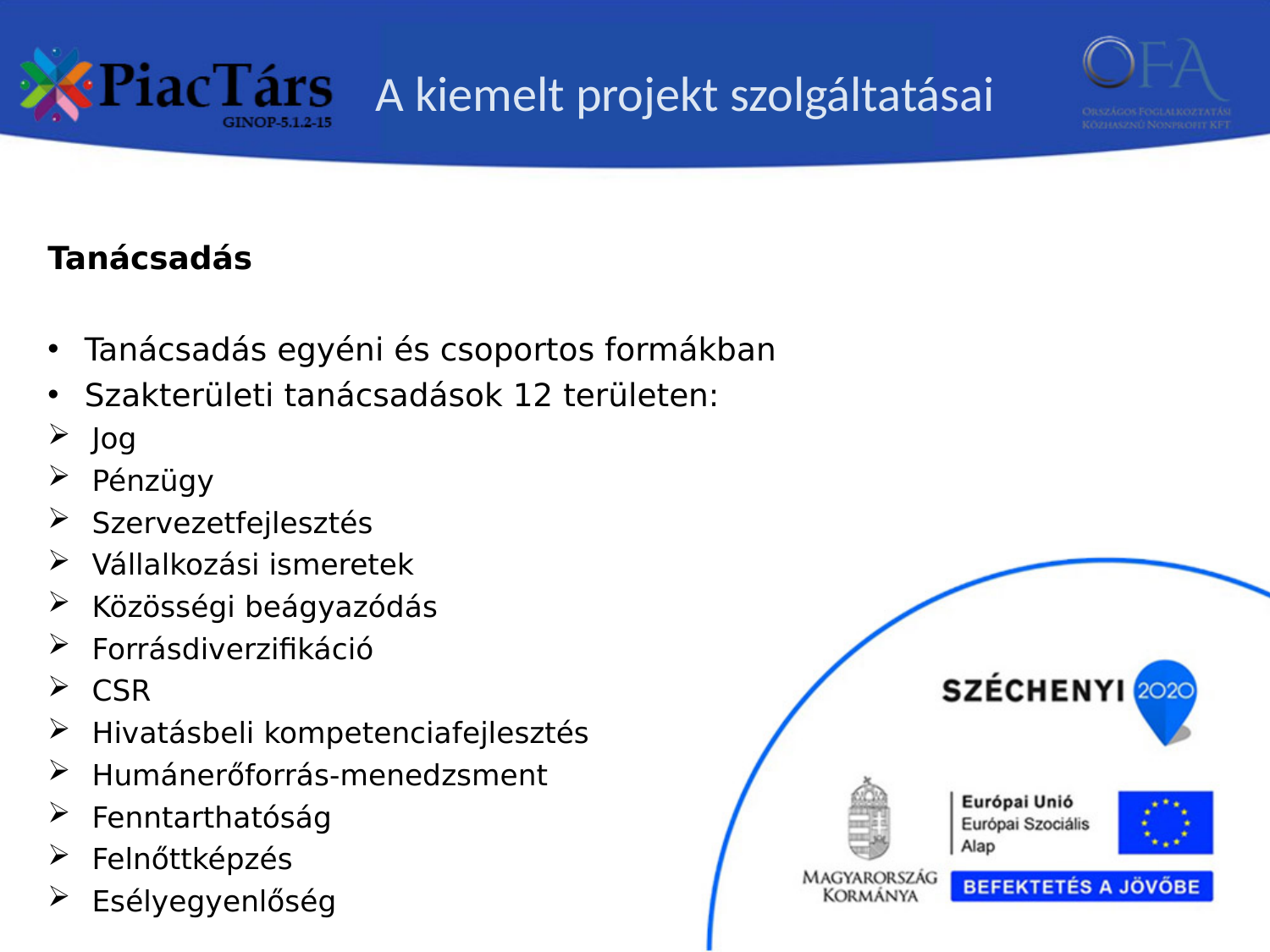

# A kiemelt projekt szolgáltatásai

Tanácsadás

Tanácsadás egyéni és csoportos formákban
Szakterületi tanácsadások 12 területen:
Jog
Pénzügy
Szervezetfejlesztés
Vállalkozási ismeretek
Közösségi beágyazódás
Forrásdiverzifikáció
CSR
Hivatásbeli kompetenciafejlesztés
Humánerőforrás-menedzsment
Fenntarthatóság
Felnőttképzés
Esélyegyenlőség